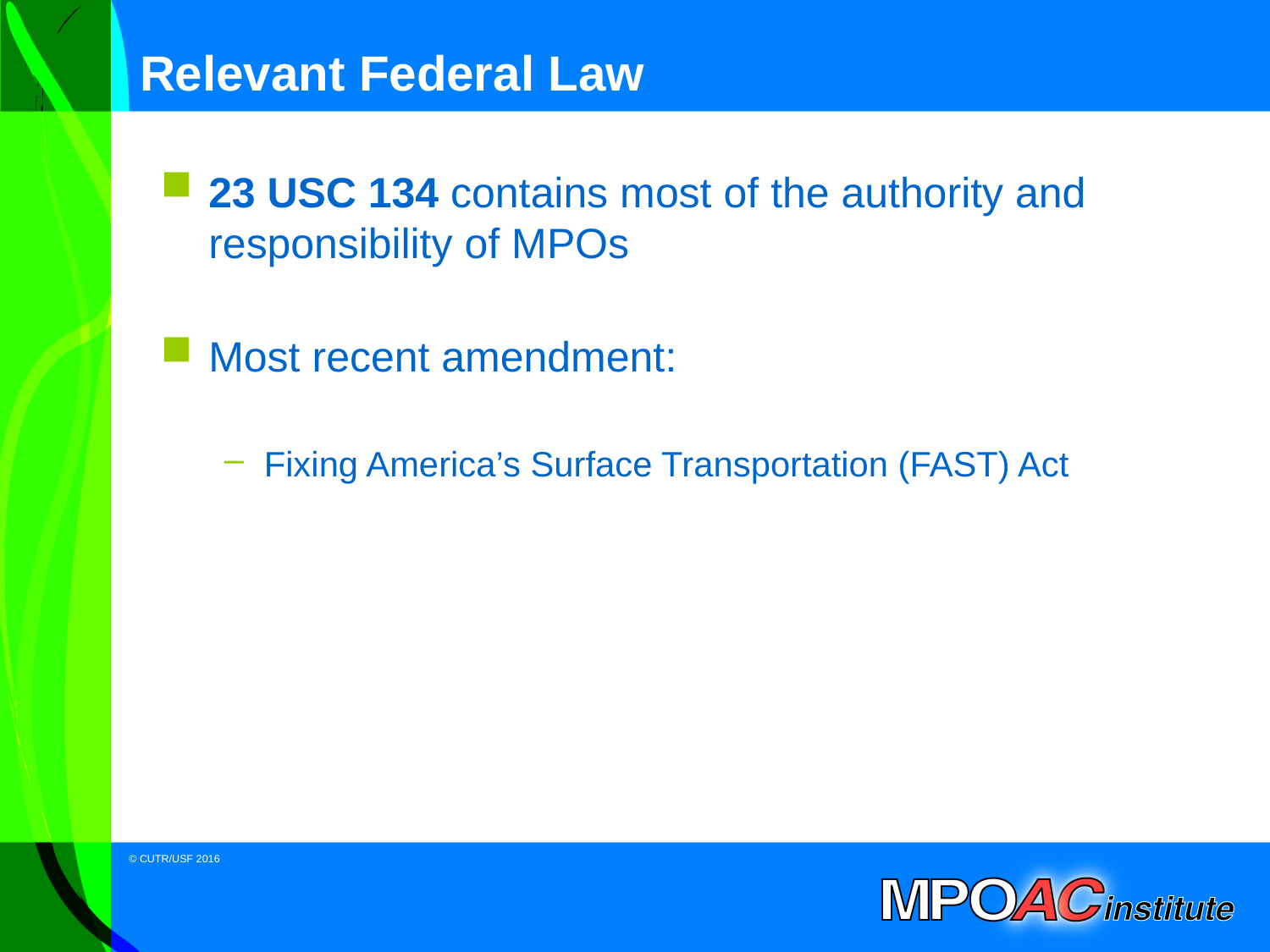

# Relevant Federal Law
23 USC 134 contains most of the authority and responsibility of MPOs

Most recent amendment:

Fixing America’s Surface Transportation (FAST) Act